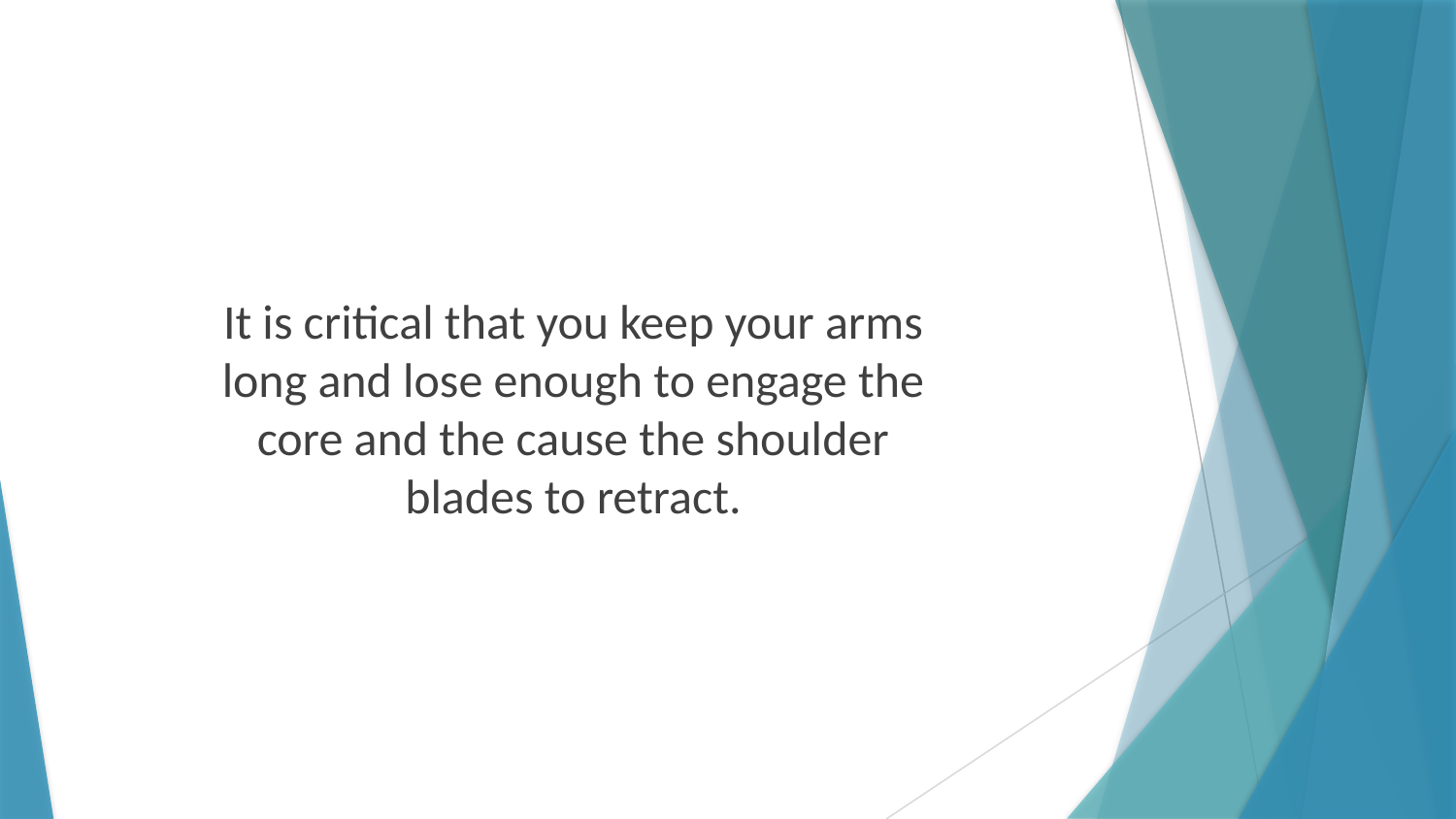

It is critical that you keep your arms long and lose enough to engage the core and the cause the shoulder blades to retract.